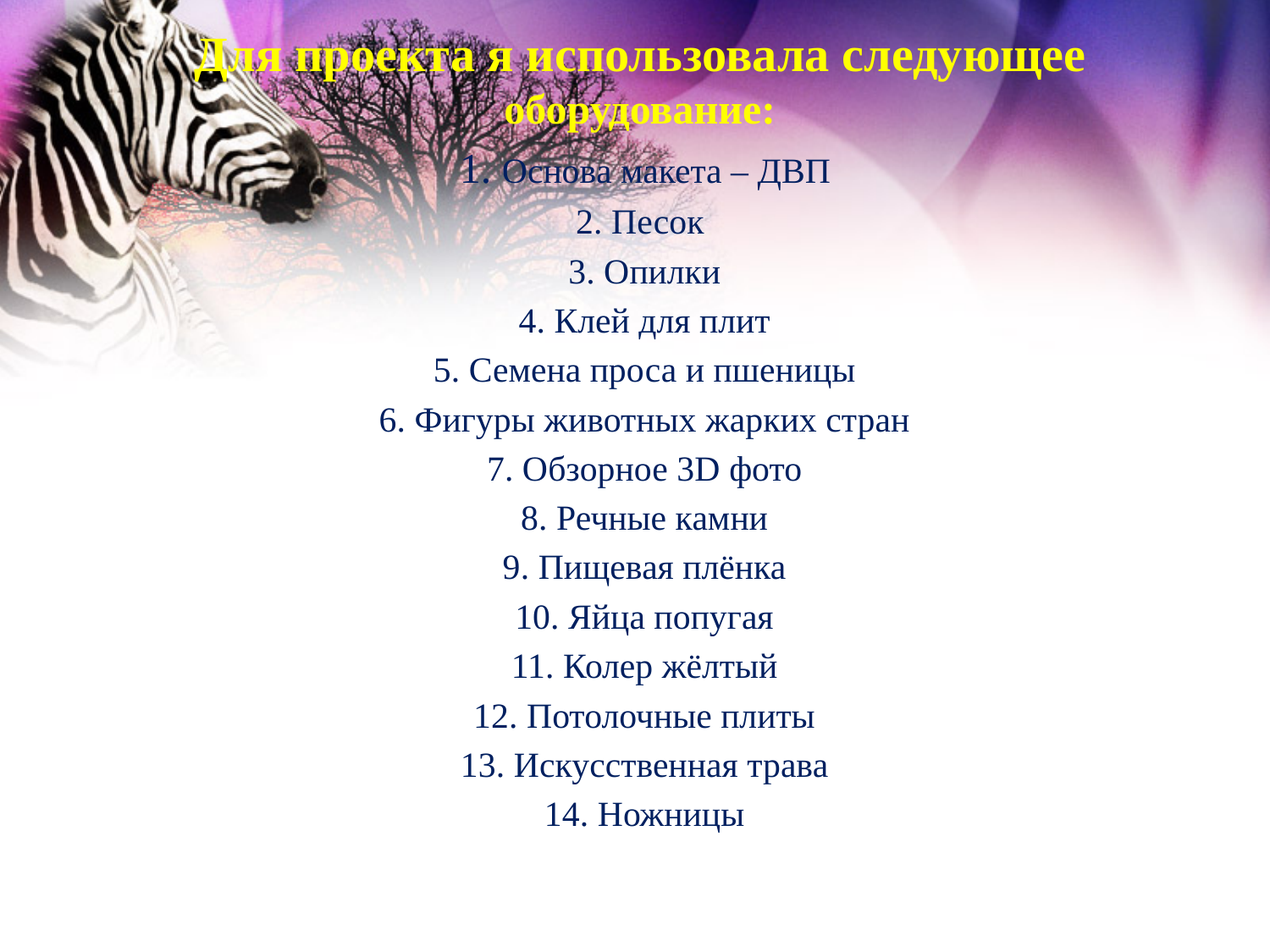

Для проекта я использовала следующее оборудование:
 1. Основа макета – ДВП
 2. Песок
 3. Опилки
 4. Клей для плит
 5. Семена проса и пшеницы
 6. Фигуры животных жарких стран
 7. Обзорное 3D фото
 8. Речные камни
 9. Пищевая плёнка
 10. Яйца попугая
 11. Колер жёлтый
 12. Потолочные плиты
 13. Искусственная трава
 14. Ножницы

#